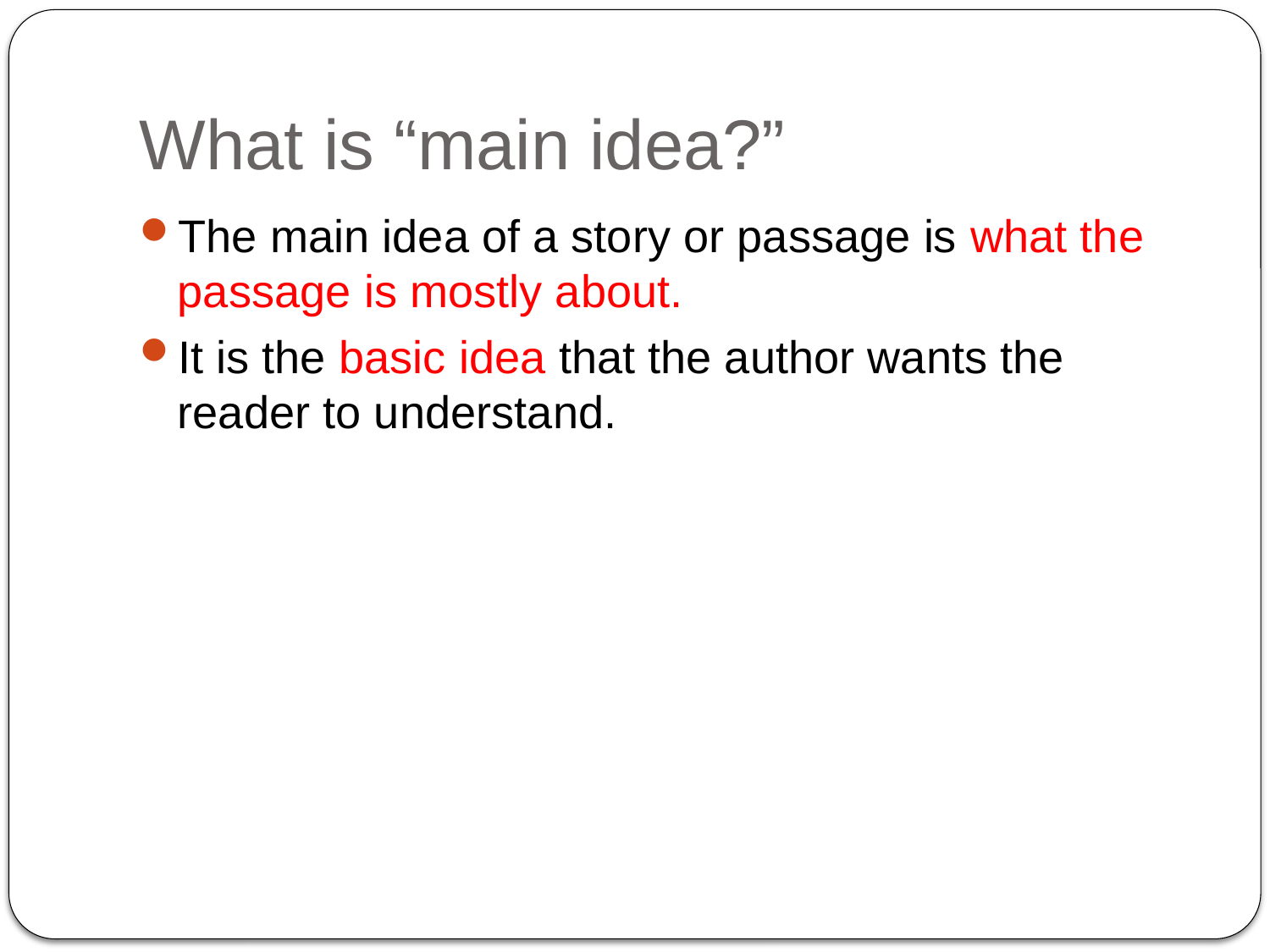

# What is “main idea?”
The main idea of a story or passage is what the passage is mostly about.
It is the basic idea that the author wants the reader to understand.